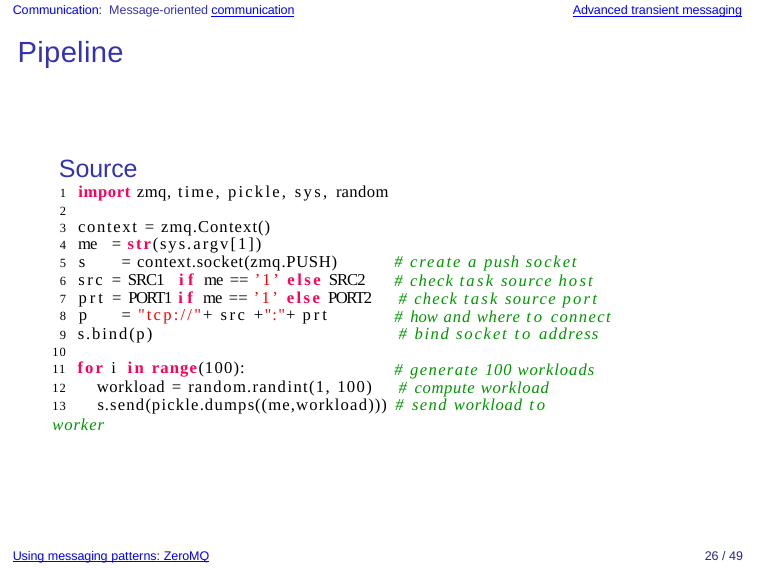

Communication: Message-oriented communication
Advanced transient messaging
Pipeline
Source
1  import zmq, time, pickle, sys, random
2
3  context = zmq.Context()
4  me  = str(sys.argv[1])
5  s	= context.socket(zmq.PUSH)
6  src = SRC1  if me == ’1’ else SRC2
7  prt = PORT1 if me == ’1’ else PORT2
8  p	= "tcp://"+ src +":"+ prt
9  s.bind(p)
10
11  for i in range(100):
12	workload = random.randint(1, 100)
# create a push socket
# check task source host  # check task source port
# how and where to connect  # bind socket to address
# generate 100 workloads  # compute workload
13	s.send(pickle.dumps((me,workload))) # send workload to worker
Using messaging patterns: ZeroMQ
26 / 49